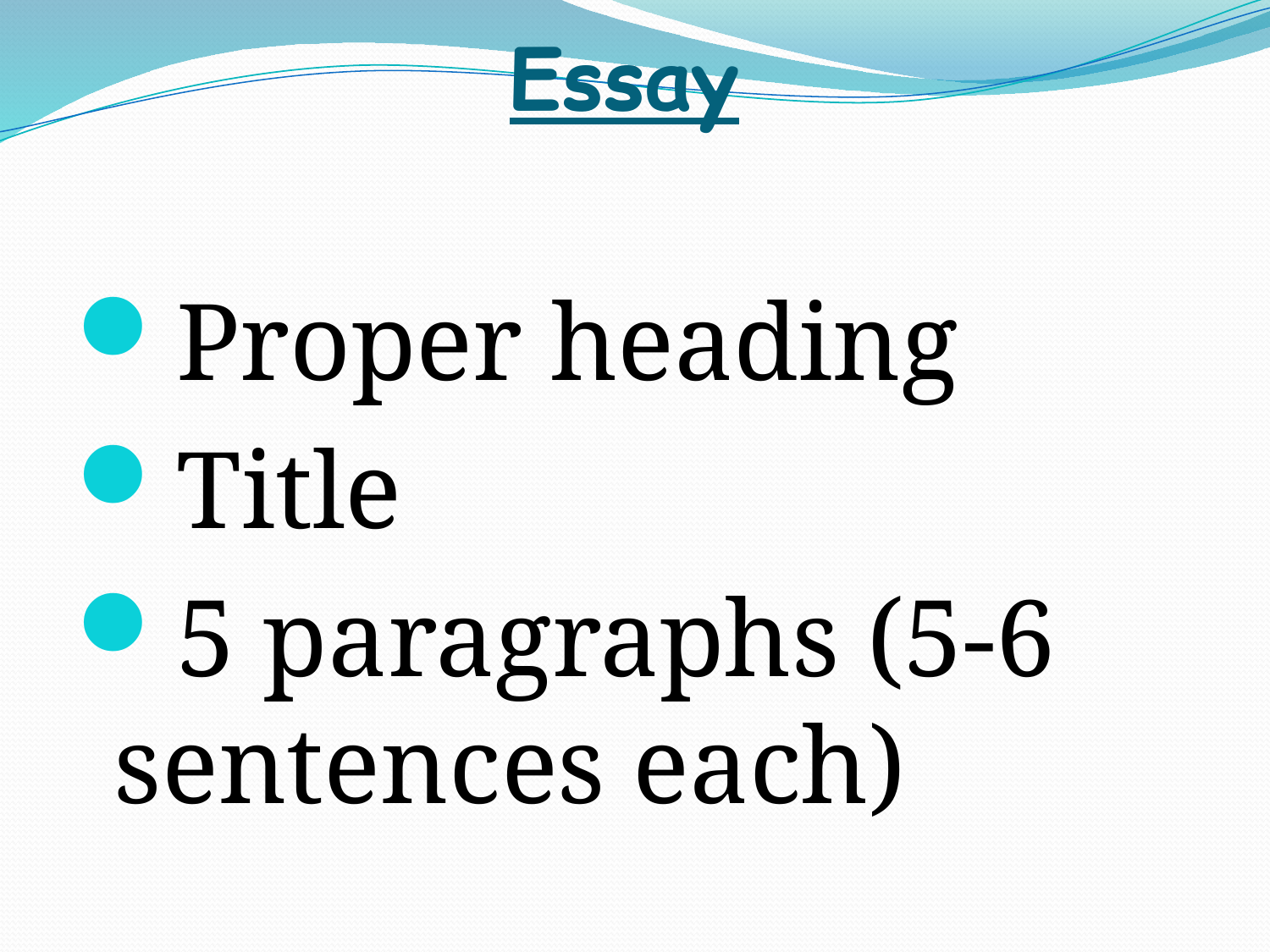

# Essay
Proper heading
Title
5 paragraphs (5-6 sentences each)